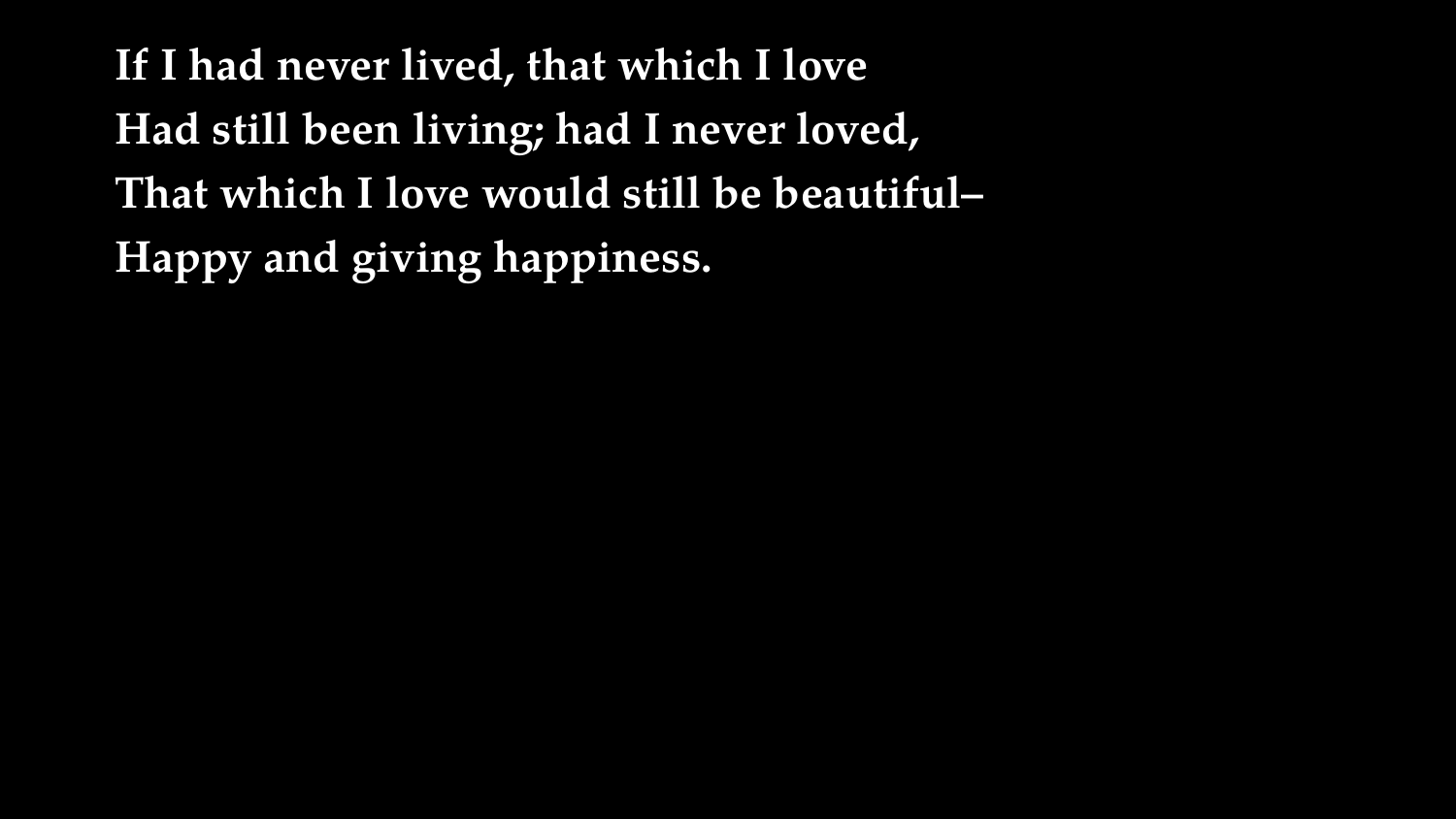

# If I had never lived, that which I love Had still been living; had I never loved, That which I love would still be beautiful– Happy and giving happiness.